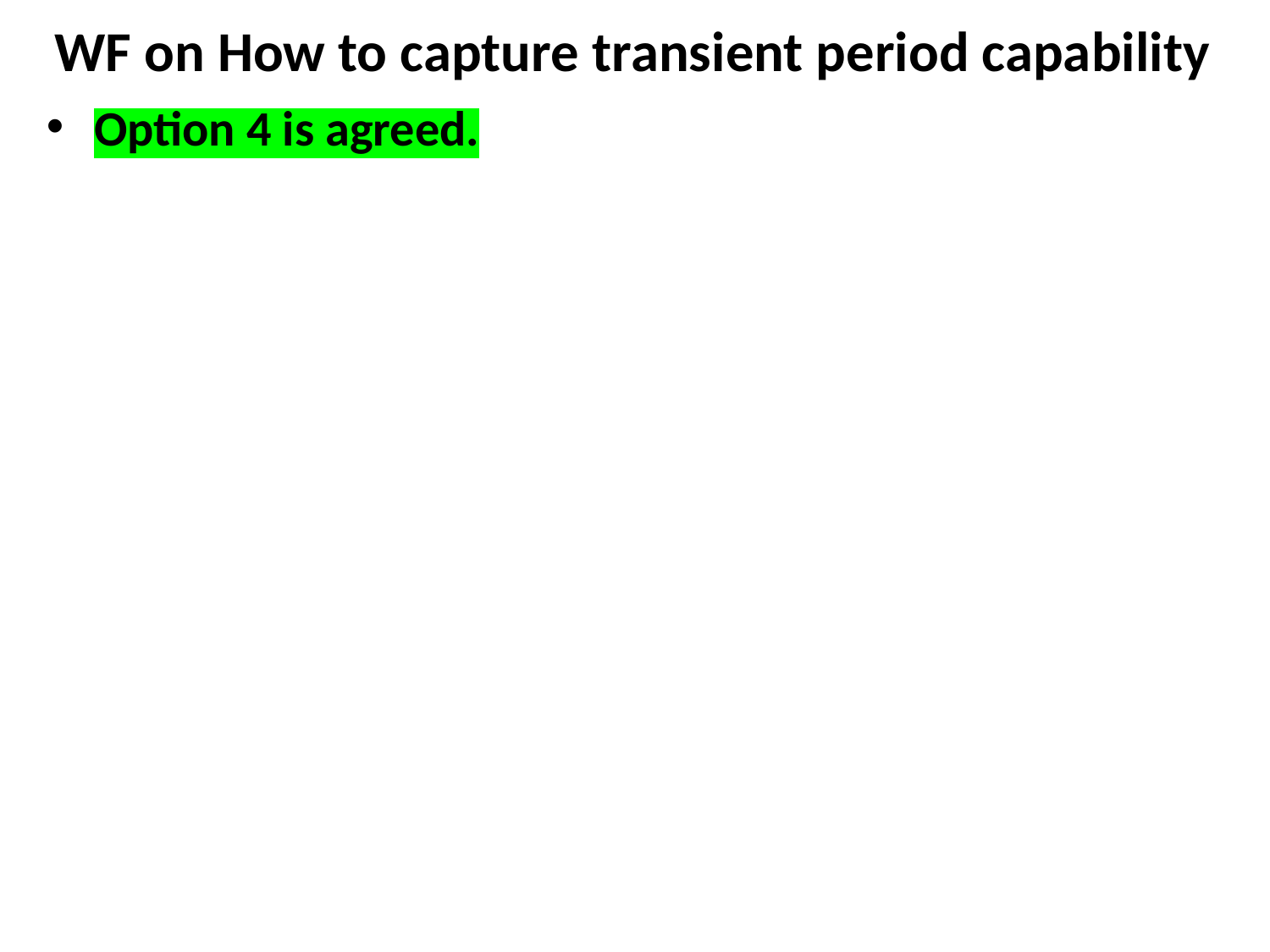

# WF on How to capture transient period capability
Option 4 is agreed.